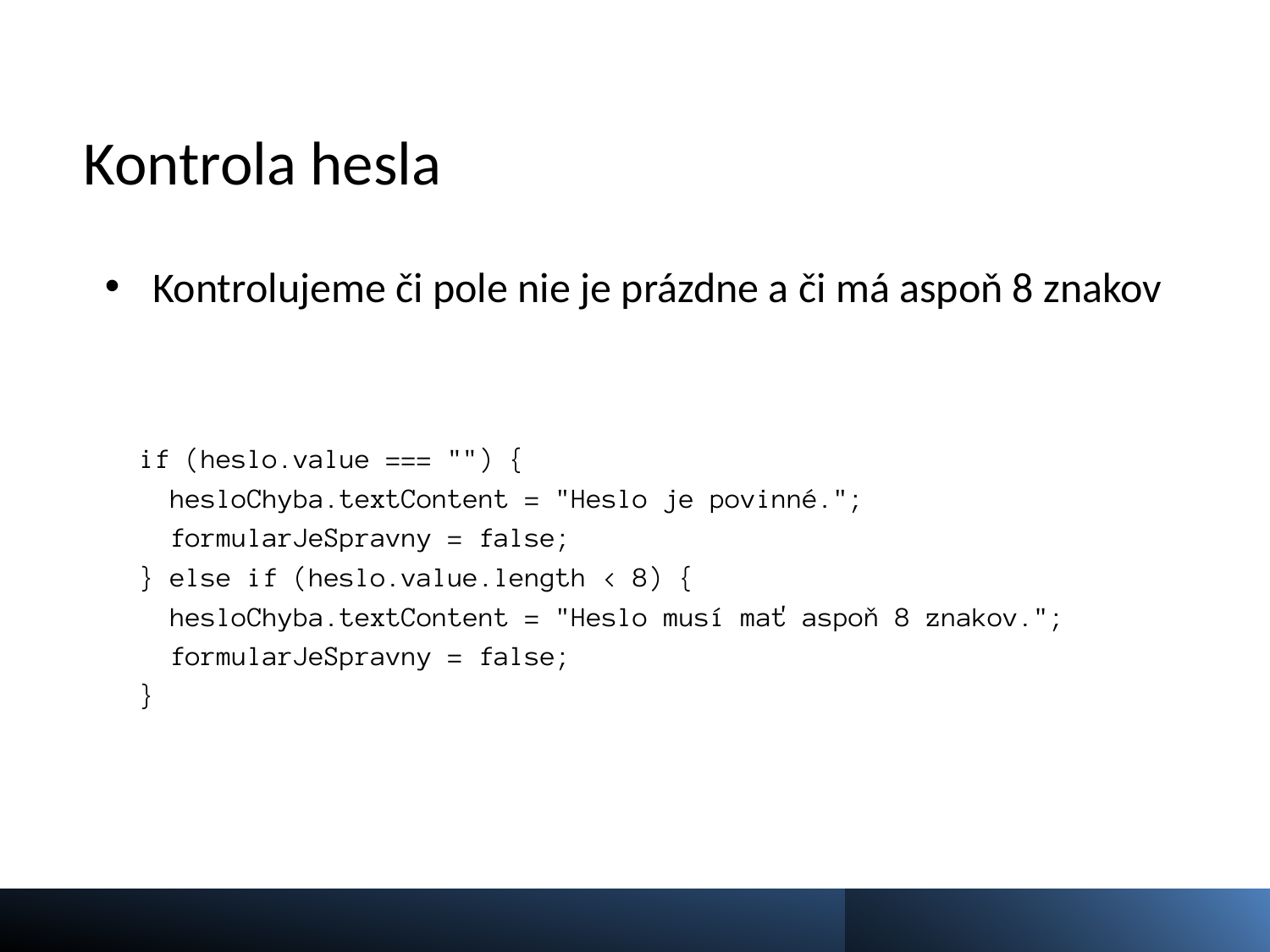

# Kontrola hesla
Kontrolujeme či pole nie je prázdne a či má aspoň 8 znakov
if (heslo.value === "") {
  hesloChyba.textContent = "Heslo je povinné.";
  formularJeSpravny = false;
} else if (heslo.value.length < 8) {
  hesloChyba.textContent = "Heslo musí mať aspoň 8 znakov.";
  formularJeSpravny = false;
}